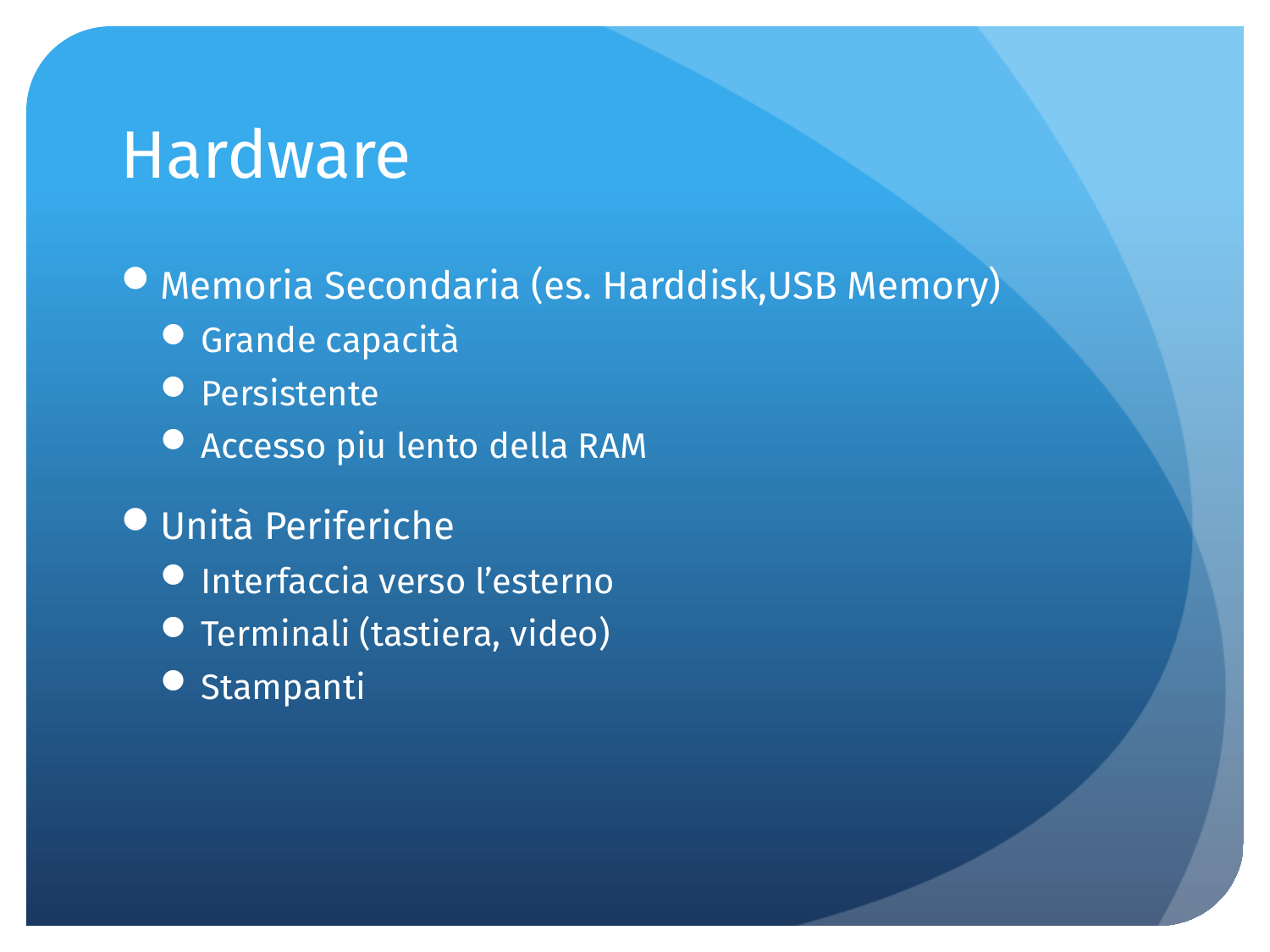

# Hardware
Memoria Secondaria (es. Harddisk,USB Memory)
Grande capacità
Persistente
Accesso piu lento della RAM
Unità Periferiche
Interfaccia verso l’esterno
Terminali (tastiera, video)
Stampanti